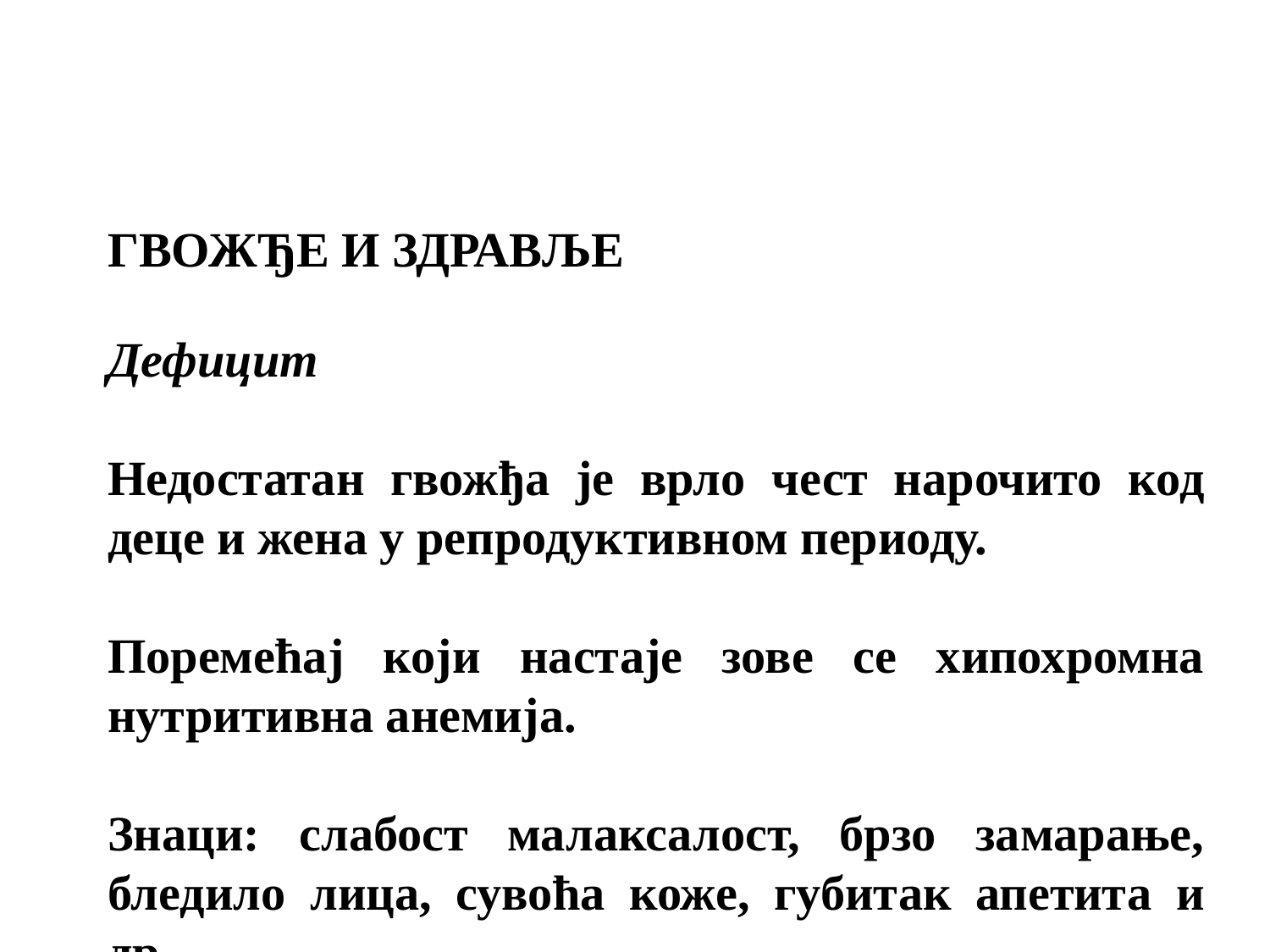

ГВОЖЂЕ И ЗДРАВЉЕ

Дефицит

Недостатан гвожђа је врло чест нарочито код деце и жена у репродуктивном периоду.

Поремећај који настаје зове се хипохромна нутритивна анемија.

Знаци: слабост малаксалост, брзо замарање, бледило лица, сувоћа коже, губитак апетита и др.